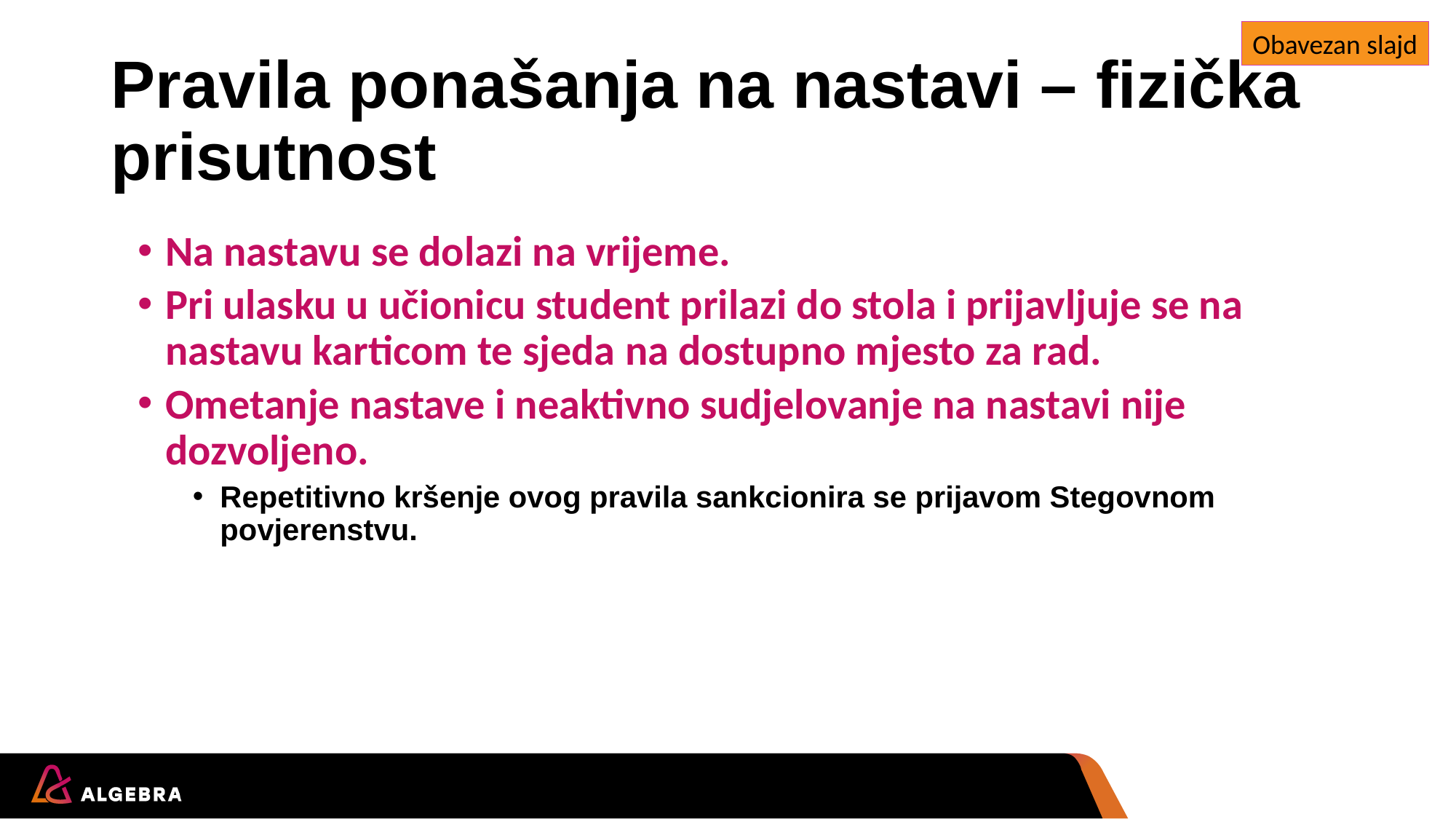

Obavezan slajd
# Pravila ponašanja na nastavi – fizička prisutnost
Na nastavu se dolazi na vrijeme.
Pri ulasku u učionicu student prilazi do stola i prijavljuje se na nastavu karticom te sjeda na dostupno mjesto za rad.
Ometanje nastave i neaktivno sudjelovanje na nastavi nije dozvoljeno.
Repetitivno kršenje ovog pravila sankcionira se prijavom Stegovnom povjerenstvu.